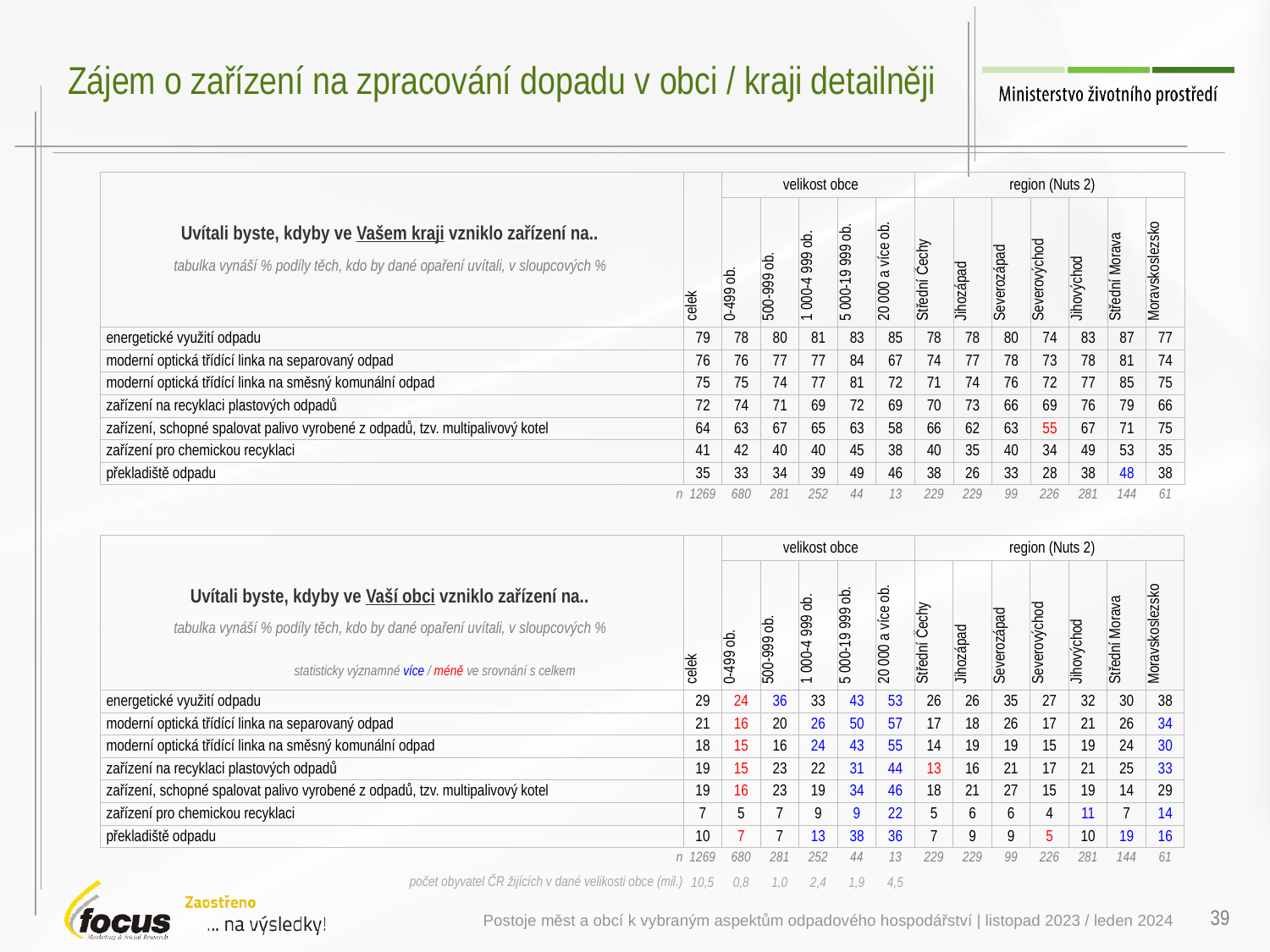

# Zájem o zařízení na zpracování dopadu v obci / kraji detailněji
| Uvítali byste, kdyby ve Vašem kraji vzniklo zařízení na.. tabulka vynáší % podíly těch, kdo by dané opaření uvítali, v sloupcových % | celek | velikost obce |  |  |  |  | region (Nuts 2) |  |  |  |  |  |  |
| --- | --- | --- | --- | --- | --- | --- | --- | --- | --- | --- | --- | --- | --- |
| Uvítali byste kdyby ve Vašem kraji vzniklo zařízení na.. tabulka vynáší % podíly těch, kdo by dané opaření uvítali, v sloupcových % | celek | 0-499 ob. | 500-999 ob. | 1 000-4 999 ob. | 5 000-19 999 ob. | 20 000 a více ob. | Střední Čechy | Jihozápad | Severozápad | Severovýchod | Jihovýchod | Střední Morava | Moravskoslezsko |
| energetické využití odpadu | 79 | 78 | 80 | 81 | 83 | 85 | 78 | 78 | 80 | 74 | 83 | 87 | 77 |
| moderní optická třídící linka na separovaný odpad | 76 | 76 | 77 | 77 | 84 | 67 | 74 | 77 | 78 | 73 | 78 | 81 | 74 |
| moderní optická třídící linka na směsný komunální odpad | 75 | 75 | 74 | 77 | 81 | 72 | 71 | 74 | 76 | 72 | 77 | 85 | 75 |
| zařízení na recyklaci plastových odpadů | 72 | 74 | 71 | 69 | 72 | 69 | 70 | 73 | 66 | 69 | 76 | 79 | 66 |
| zařízení, schopné spalovat palivo vyrobené z odpadů, tzv. multipalivový kotel | 64 | 63 | 67 | 65 | 63 | 58 | 66 | 62 | 63 | 55 | 67 | 71 | 75 |
| zařízení pro chemickou recyklaci | 41 | 42 | 40 | 40 | 45 | 38 | 40 | 35 | 40 | 34 | 49 | 53 | 35 |
| překladiště odpadu | 35 | 33 | 34 | 39 | 49 | 46 | 38 | 26 | 33 | 28 | 38 | 48 | 38 |
| n | 1269 | 680 | 281 | 252 | 44 | 13 | 229 | 229 | 99 | 226 | 281 | 144 | 61 |
| Uvítali byste, kdyby ve Vaší obci vzniklo zařízení na.. tabulka vynáší % podíly těch, kdo by dané opaření uvítali, v sloupcových % | celek | velikost obce |  |  |  |  | region (Nuts 2) |  |  |  |  |  |  |
| --- | --- | --- | --- | --- | --- | --- | --- | --- | --- | --- | --- | --- | --- |
| Uvítali byste kdyby ve Vašem kraji vzniklo zařízení na.. tabulka vynáší % podíly těch, kdo by dané opaření uvítali, v sloupcových % | celek | 0-499 ob. | 500-999 ob. | 1 000-4 999 ob. | 5 000-19 999 ob. | 20 000 a více ob. | Střední Čechy | Jihozápad | Severozápad | Severovýchod | Jihovýchod | Střední Morava | Moravskoslezsko |
| energetické využití odpadu | 29 | 24 | 36 | 33 | 43 | 53 | 26 | 26 | 35 | 27 | 32 | 30 | 38 |
| moderní optická třídící linka na separovaný odpad | 21 | 16 | 20 | 26 | 50 | 57 | 17 | 18 | 26 | 17 | 21 | 26 | 34 |
| moderní optická třídící linka na směsný komunální odpad | 18 | 15 | 16 | 24 | 43 | 55 | 14 | 19 | 19 | 15 | 19 | 24 | 30 |
| zařízení na recyklaci plastových odpadů | 19 | 15 | 23 | 22 | 31 | 44 | 13 | 16 | 21 | 17 | 21 | 25 | 33 |
| zařízení, schopné spalovat palivo vyrobené z odpadů, tzv. multipalivový kotel | 19 | 16 | 23 | 19 | 34 | 46 | 18 | 21 | 27 | 15 | 19 | 14 | 29 |
| zařízení pro chemickou recyklaci | 7 | 5 | 7 | 9 | 9 | 22 | 5 | 6 | 6 | 4 | 11 | 7 | 14 |
| překladiště odpadu | 10 | 7 | 7 | 13 | 38 | 36 | 7 | 9 | 9 | 5 | 10 | 19 | 16 |
| n | 1269 | 680 | 281 | 252 | 44 | 13 | 229 | 229 | 99 | 226 | 281 | 144 | 61 |
| počet obyvatel ČR žijících v dané velikosti obce (mil.) | 10,5 | 0,8 | 1,0 | 2,4 | 1,9 | 4,5 |  |  |  |  |  |  |  |
statisticky významné více / méně ve srovnání s celkem